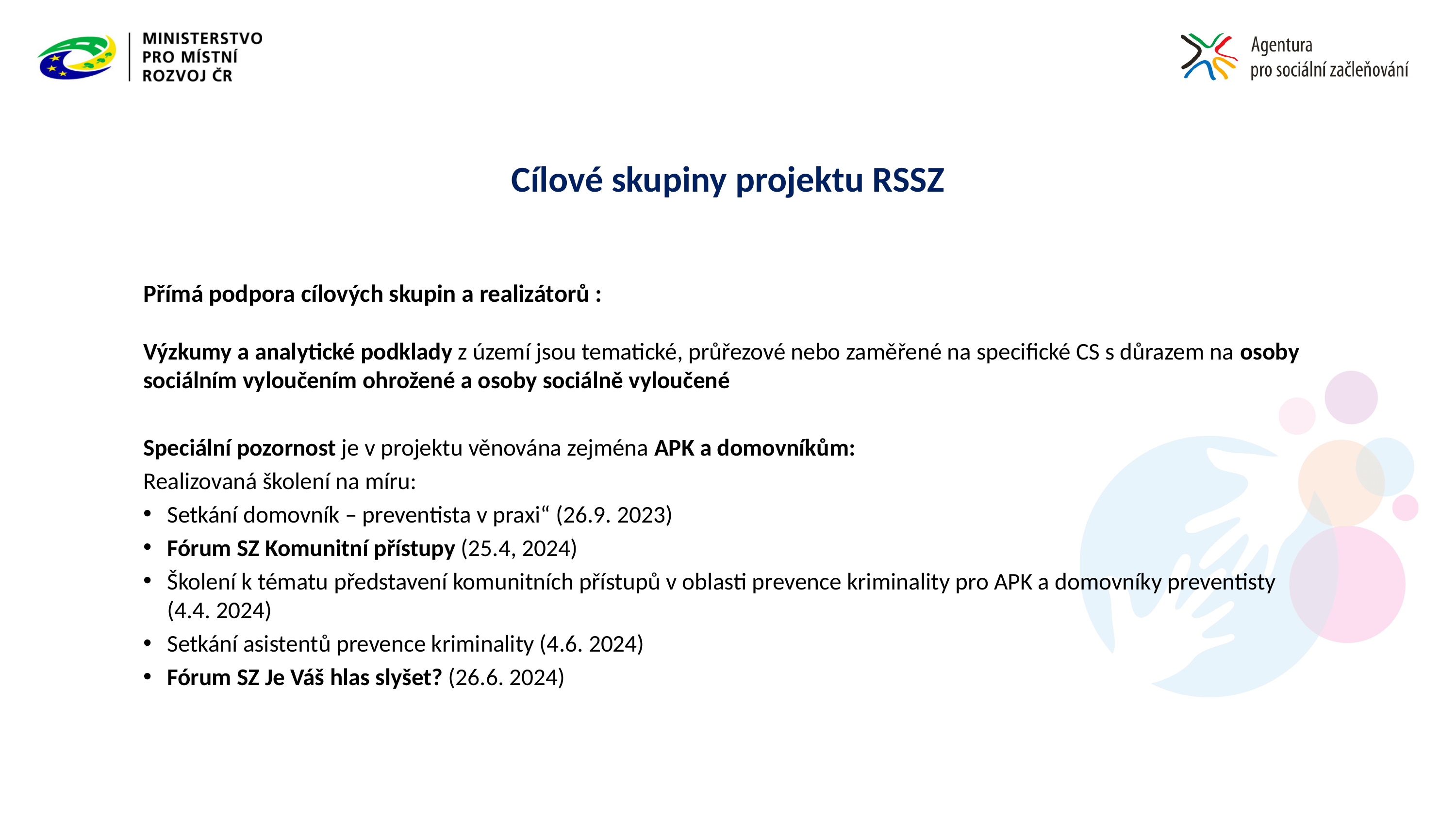

# Cílové skupiny projektu RSSZ
Přímá podpora cílových skupin a realizátorů :
Výzkumy a analytické podklady z území jsou tematické, průřezové nebo zaměřené na specifické CS s důrazem na osoby sociálním vyloučením ohrožené a osoby sociálně vyloučené

Speciální pozornost je v projektu věnována zejména APK a domovníkům:
Realizovaná školení na míru:
Setkání domovník – preventista v praxi“ (26.9. 2023)
Fórum SZ Komunitní přístupy (25.4, 2024)
Školení k tématu představení komunitních přístupů v oblasti prevence kriminality pro APK a domovníky preventisty (4.4. 2024)
Setkání asistentů prevence kriminality (4.6. 2024)
Fórum SZ Je Váš hlas slyšet? (26.6. 2024)